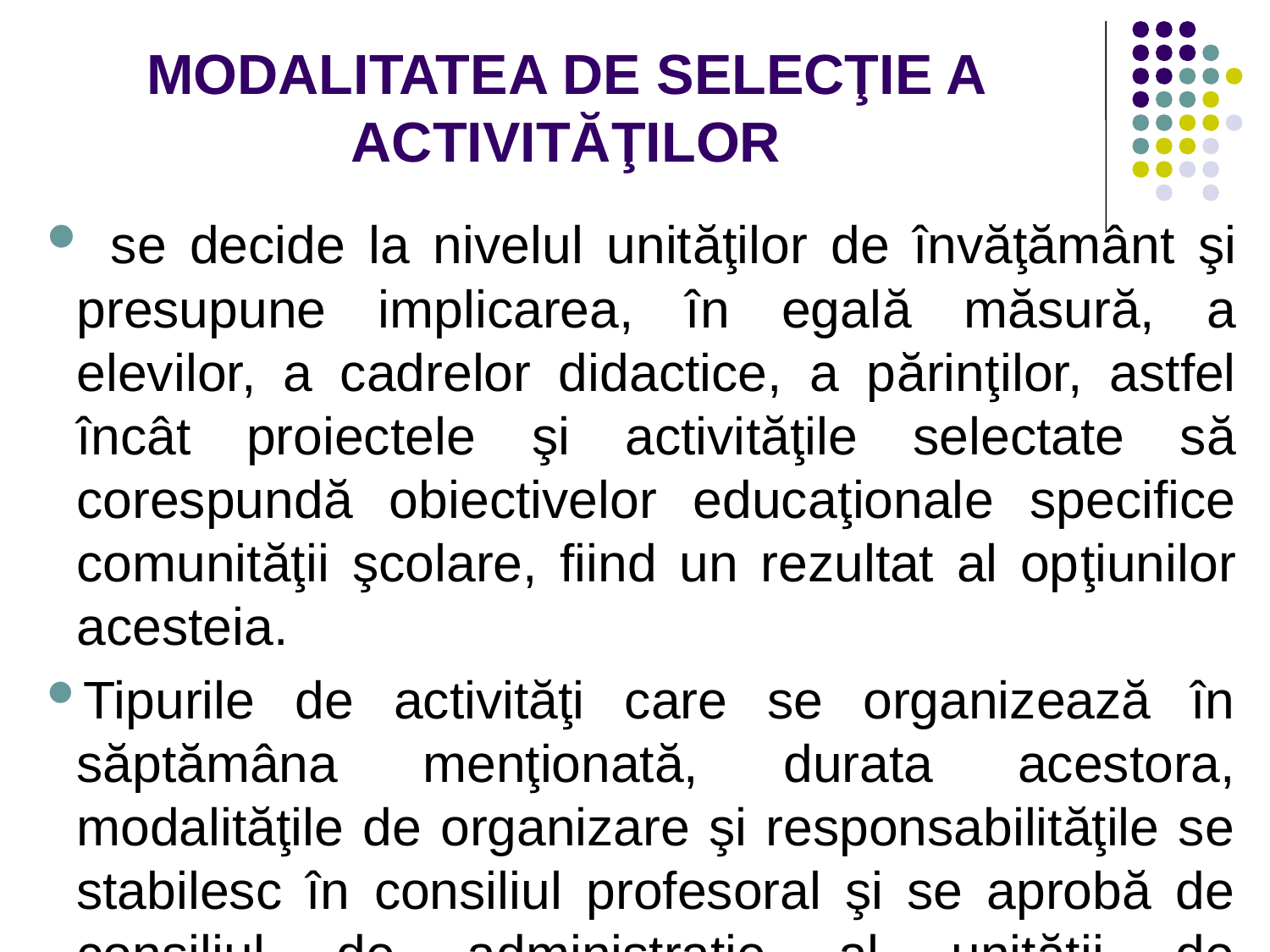

# MODALITATEA DE SELECŢIE A ACTIVITĂŢILOR
 se decide la nivelul unităţilor de învăţământ şi presupune implicarea, în egală măsură, a elevilor, a cadrelor didactice, a părinţilor, astfel încât proiectele şi activităţile selectate să corespundă obiectivelor educaţionale specifice comunităţii şcolare, fiind un rezultat al opţiunilor acesteia.
Tipurile de activităţi care se organizează în săptămâna menţionată, durata acestora, modalităţile de organizare şi responsabilităţile se stabilesc în consiliul profesoral şi se aprobă de consiliul de administraţie al unităţii de învăţământ.